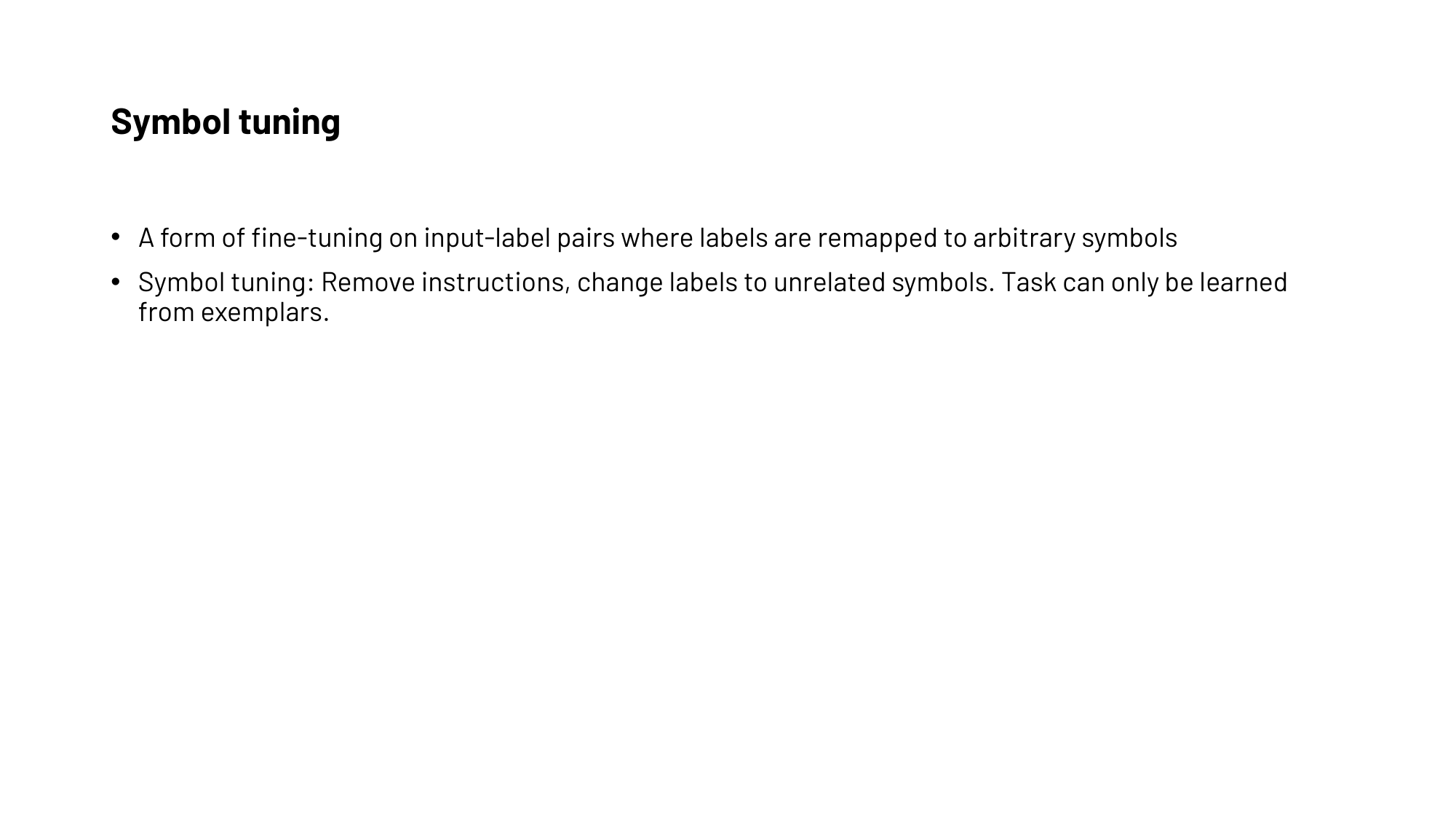

# Symbol tuning
A form of fine-tuning on input-label pairs where labels are remapped to arbitrary symbols
Symbol tuning: Remove instructions, change labels to unrelated symbols. Task can only be learned from exemplars.